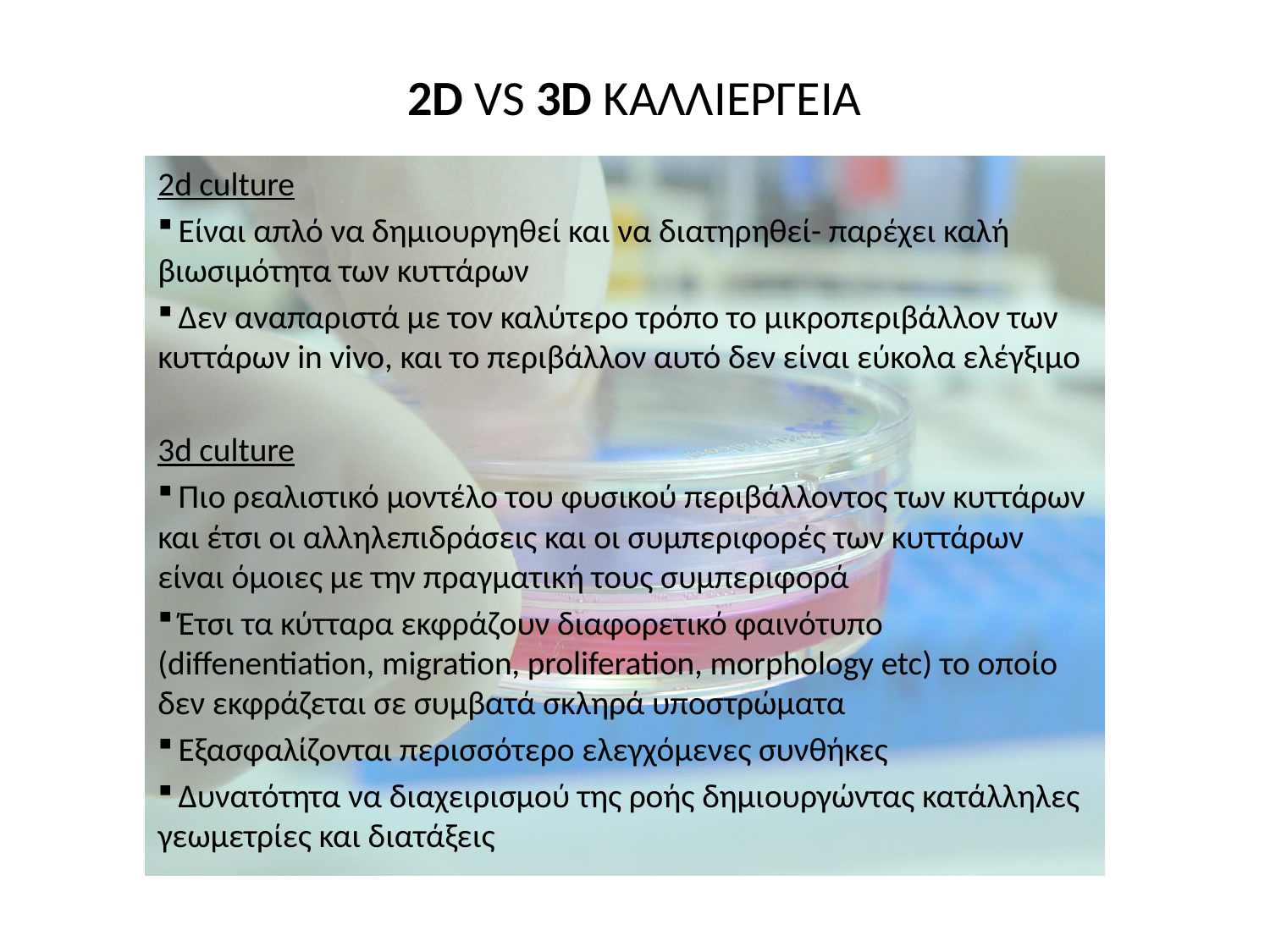

# 2D VS 3D ΚΑΛΛΙΕΡΓΕΙΑ
2d culture
 Είναι απλό να δημιουργηθεί και να διατηρηθεί- παρέχει καλή βιωσιμότητα των κυττάρων
 Δεν αναπαριστά με τον καλύτερο τρόπο το μικροπεριβάλλον των κυττάρων in vivo, και το περιβάλλον αυτό δεν είναι εύκολα ελέγξιμο

3d culture
 Πιο ρεαλιστικό μοντέλο του φυσικού περιβάλλοντος των κυττάρων και έτσι οι αλληλεπιδράσεις και οι συμπεριφορές των κυττάρων είναι όμοιες με την πραγματική τους συμπεριφορά
 Έτσι τα κύτταρα εκφράζουν διαφορετικό φαινότυπο (diffenentiation, migration, proliferation, morphology etc) το οποίο δεν εκφράζεται σε συμβατά σκληρά υποστρώματα
 Eξασφαλίζονται περισσότερο ελεγχόμενες συνθήκες
 Δυνατότητα να διαχειρισμού της ροής δημιουργώντας κατάλληλες γεωμετρίες και διατάξεις